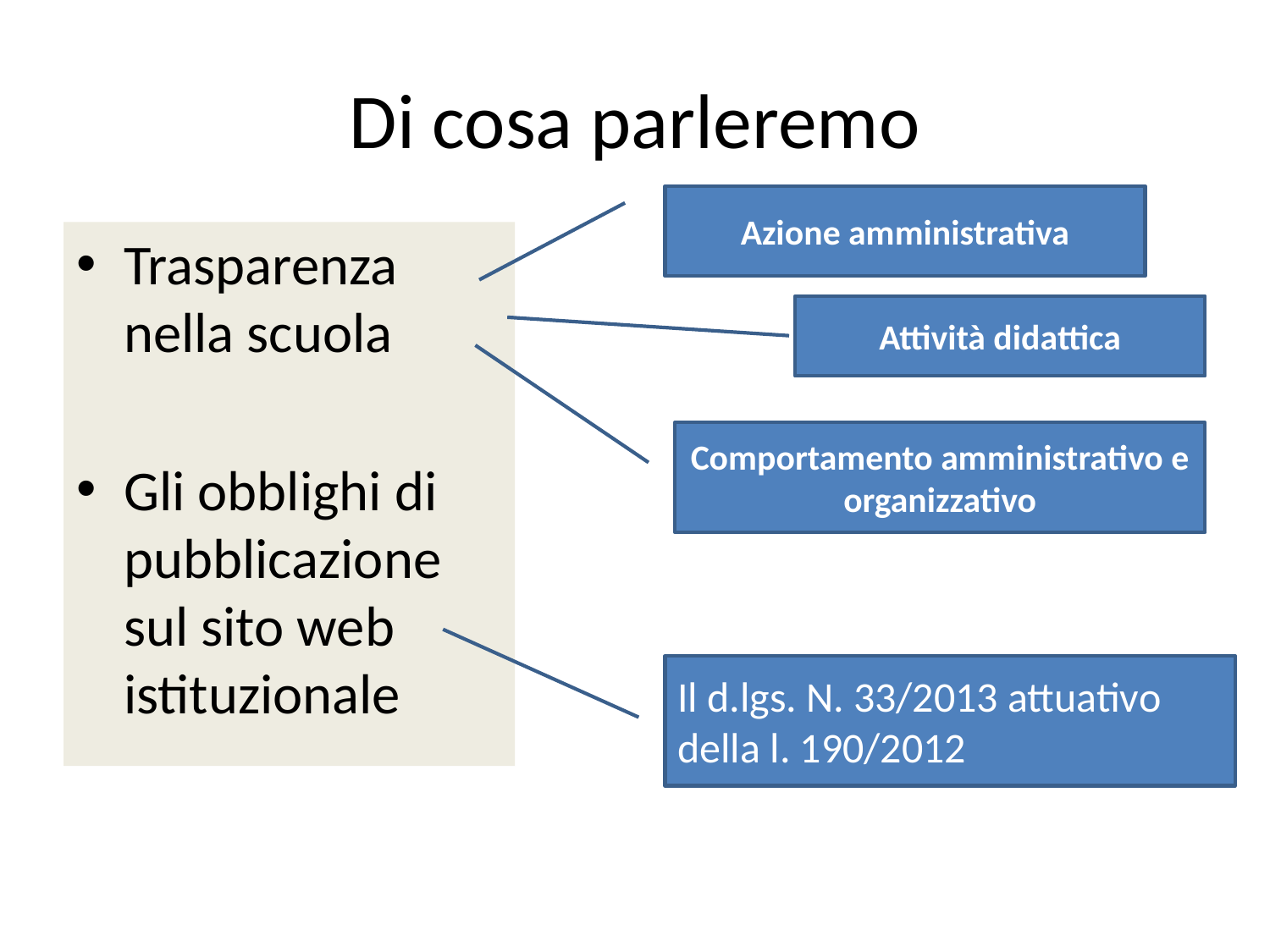

# Di cosa parleremo
Azione amministrativa
Trasparenza nella scuola

Gli obblighi di pubblicazione sul sito web istituzionale
Attività didattica
Comportamento amministrativo e organizzativo
Il d.lgs. N. 33/2013 attuativo della l. 190/2012